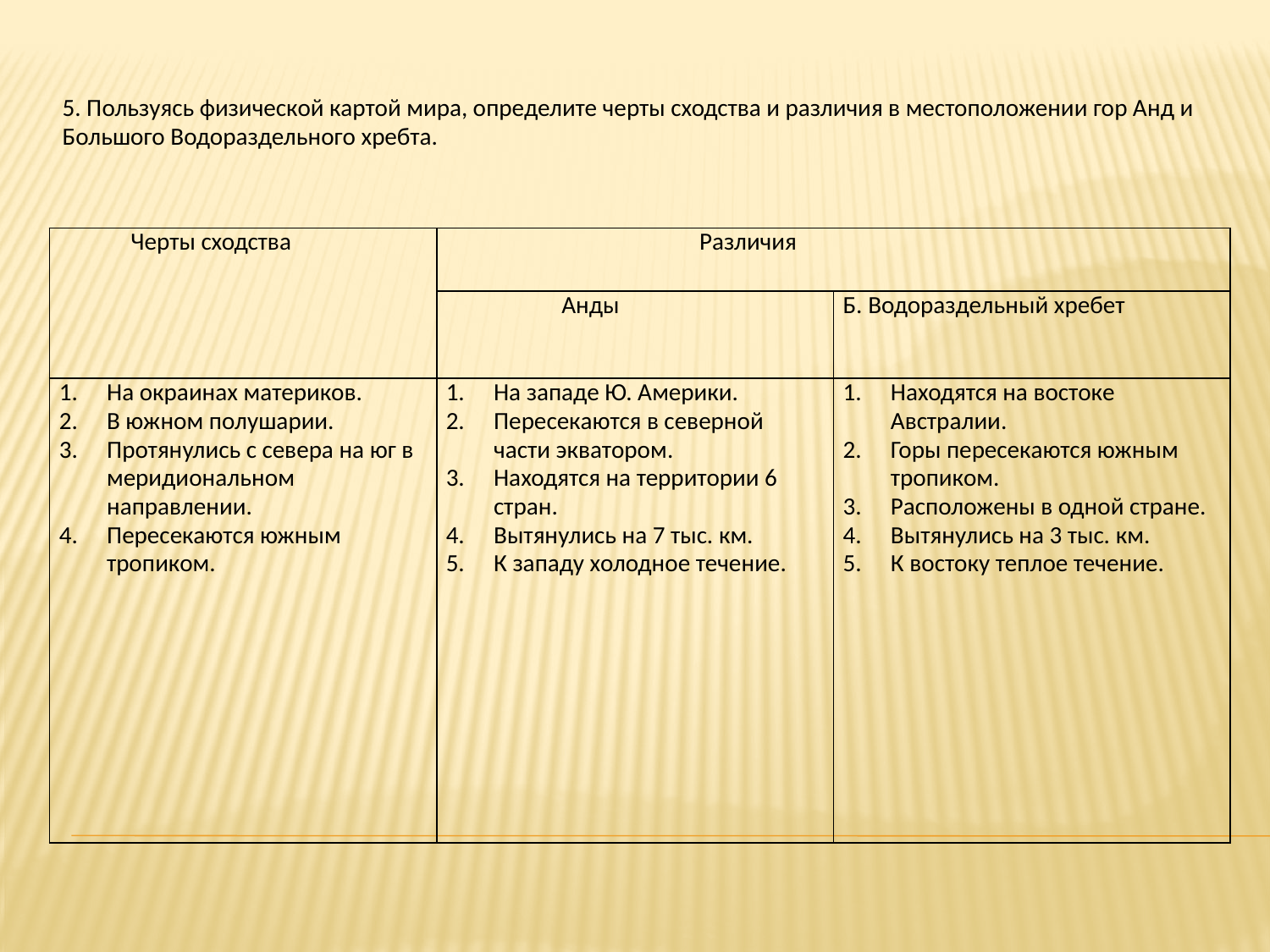

5. Пользуясь физической картой мира, определите черты сходства и различия в местоположении гор Анд и Большого Водораздельного хребта.
| Черты сходства | Различия |  |
| --- | --- | --- |
|  | Анды | Б. Водораздельный хребет |
| На окраинах материков. В южном полушарии. Протянулись с севера на юг в меридиональном направлении. Пересекаются южным тропиком. | На западе Ю. Америки. Пересекаются в северной части экватором. Находятся на территории 6 стран. Вытянулись на 7 тыс. км. К западу холодное течение. | Находятся на востоке Австралии. Горы пересекаются южным тропиком. Расположены в одной стране. Вытянулись на 3 тыс. км. К востоку теплое течение. |